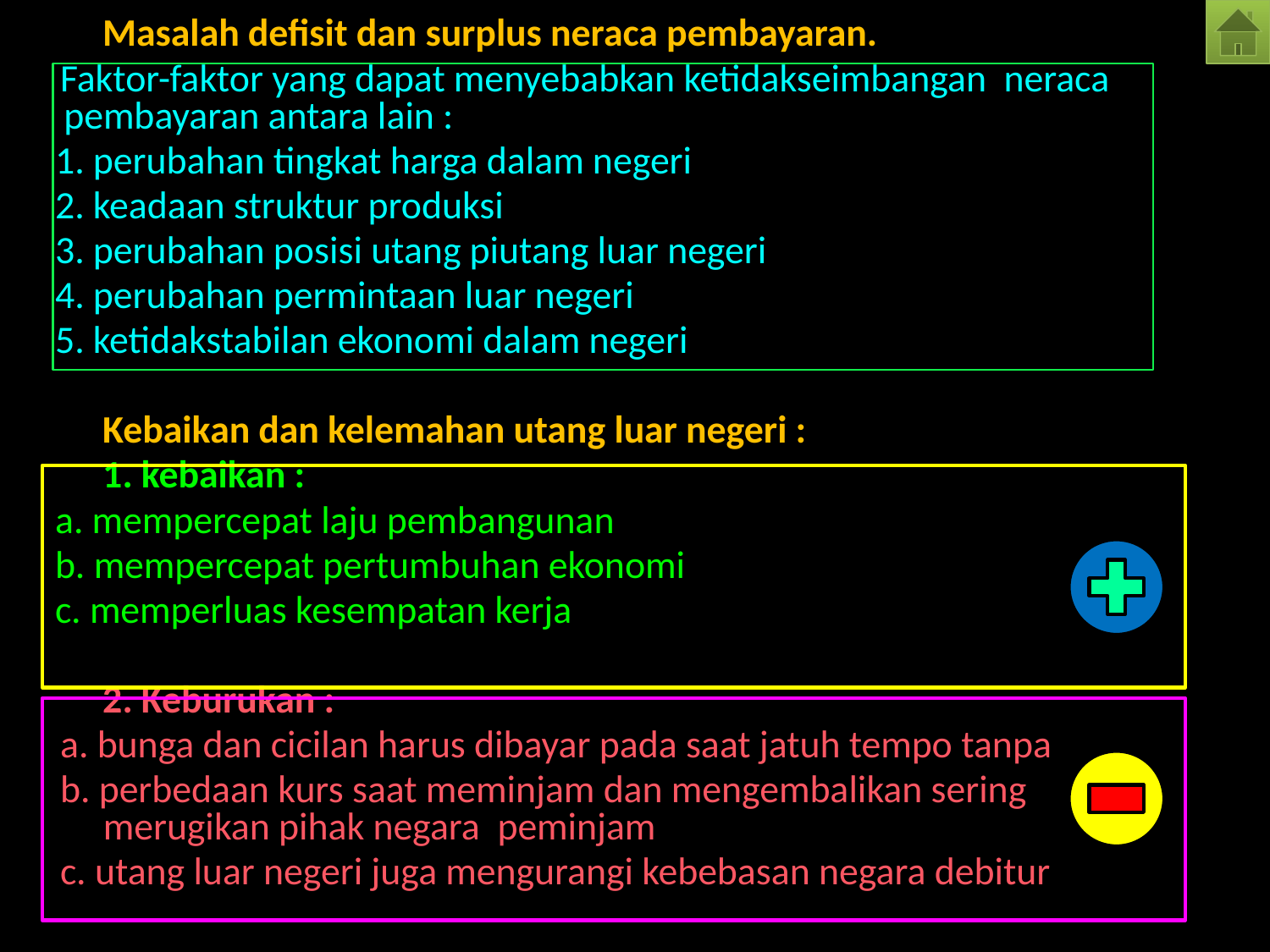

Masalah defisit dan surplus neraca pembayaran.
Faktor-faktor yang dapat menyebabkan ketidakseimbangan  neraca pembayaran antara lain :
1. perubahan tingkat harga dalam negeri
2. keadaan struktur produksi
3. perubahan posisi utang piutang luar negeri
4. perubahan permintaan luar negeri
5. ketidakstabilan ekonomi dalam negeri

	Kebaikan dan kelemahan utang luar negeri :
	1. kebaikan :
a. mempercepat laju pembangunan
b. mempercepat pertumbuhan ekonomi
c. memperluas kesempatan kerja

	2. Keburukan :
a. bunga dan cicilan harus dibayar pada saat jatuh tempo tanpa
b. perbedaan kurs saat meminjam dan mengembalikan sering merugikan pihak negara  peminjam
c. utang luar negeri juga mengurangi kebebasan negara debitur